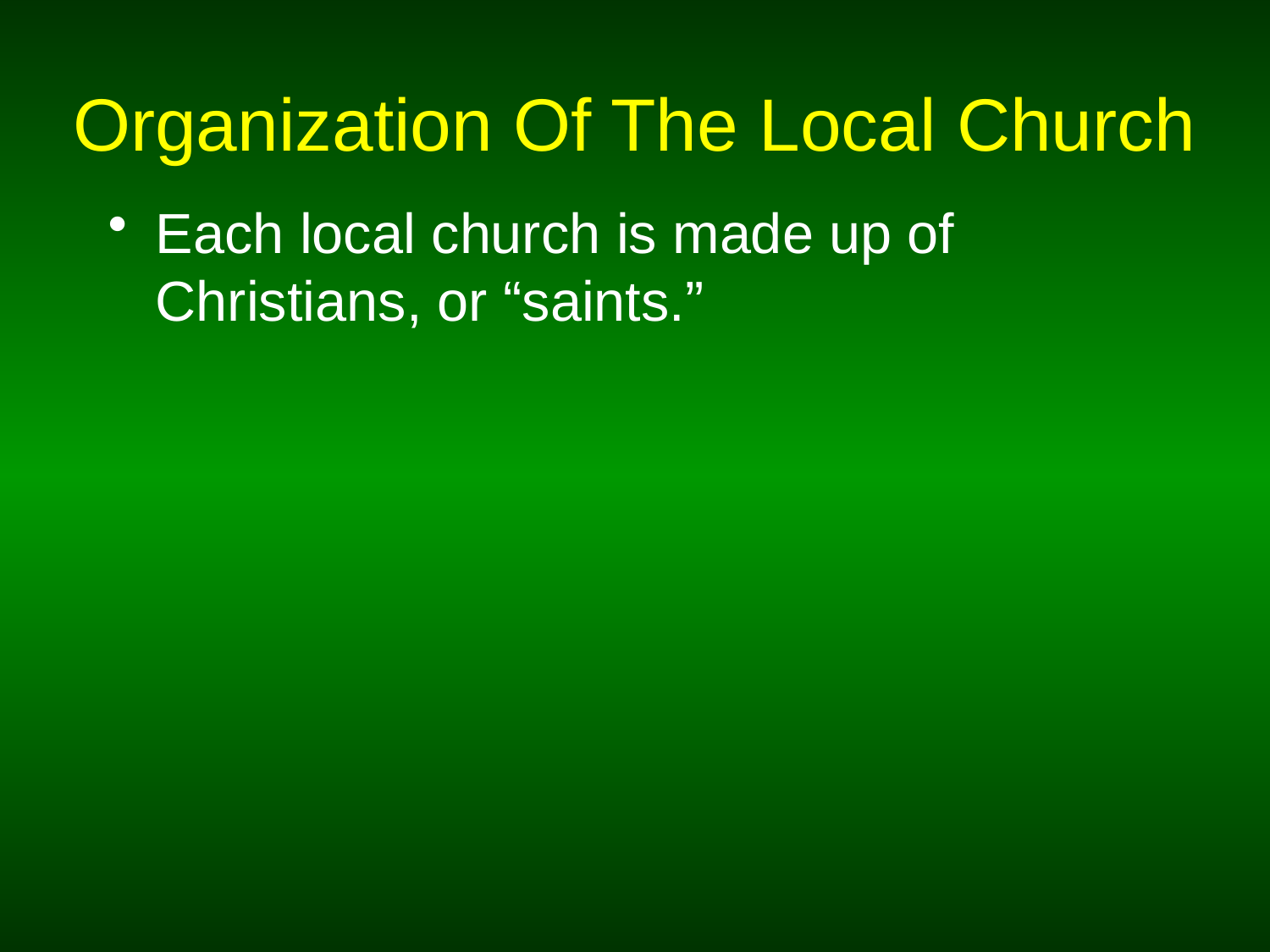

# Organization Of The Local Church
Each local church is made up of Christians, or “saints.”